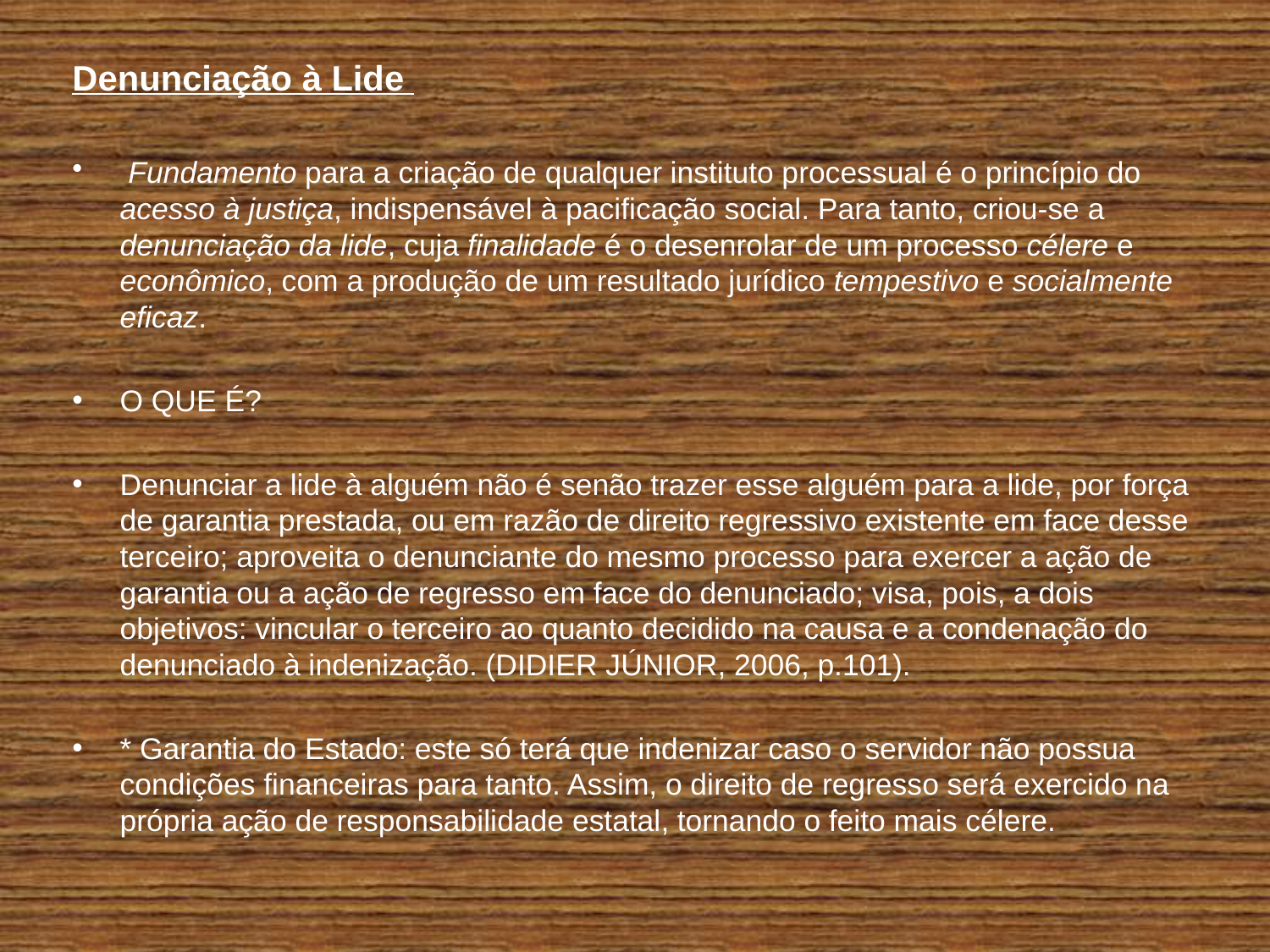

Denunciação à Lide

 Fundamento para a criação de qualquer instituto processual é o princípio do acesso à justiça, indispensável à pacificação social. Para tanto, criou-se a denunciação da lide, cuja finalidade é o desenrolar de um processo célere e econômico, com a produção de um resultado jurídico tempestivo e socialmente eficaz.

O QUE É?

Denunciar a lide à alguém não é senão trazer esse alguém para a lide, por força de garantia prestada, ou em razão de direito regressivo existente em face desse terceiro; aproveita o denunciante do mesmo processo para exercer a ação de garantia ou a ação de regresso em face do denunciado; visa, pois, a dois objetivos: vincular o terceiro ao quanto decidido na causa e a condenação do denunciado à indenização. (DIDIER JÚNIOR, 2006, p.101).

* Garantia do Estado: este só terá que indenizar caso o servidor não possua condições financeiras para tanto. Assim, o direito de regresso será exercido na própria ação de responsabilidade estatal, tornando o feito mais célere.